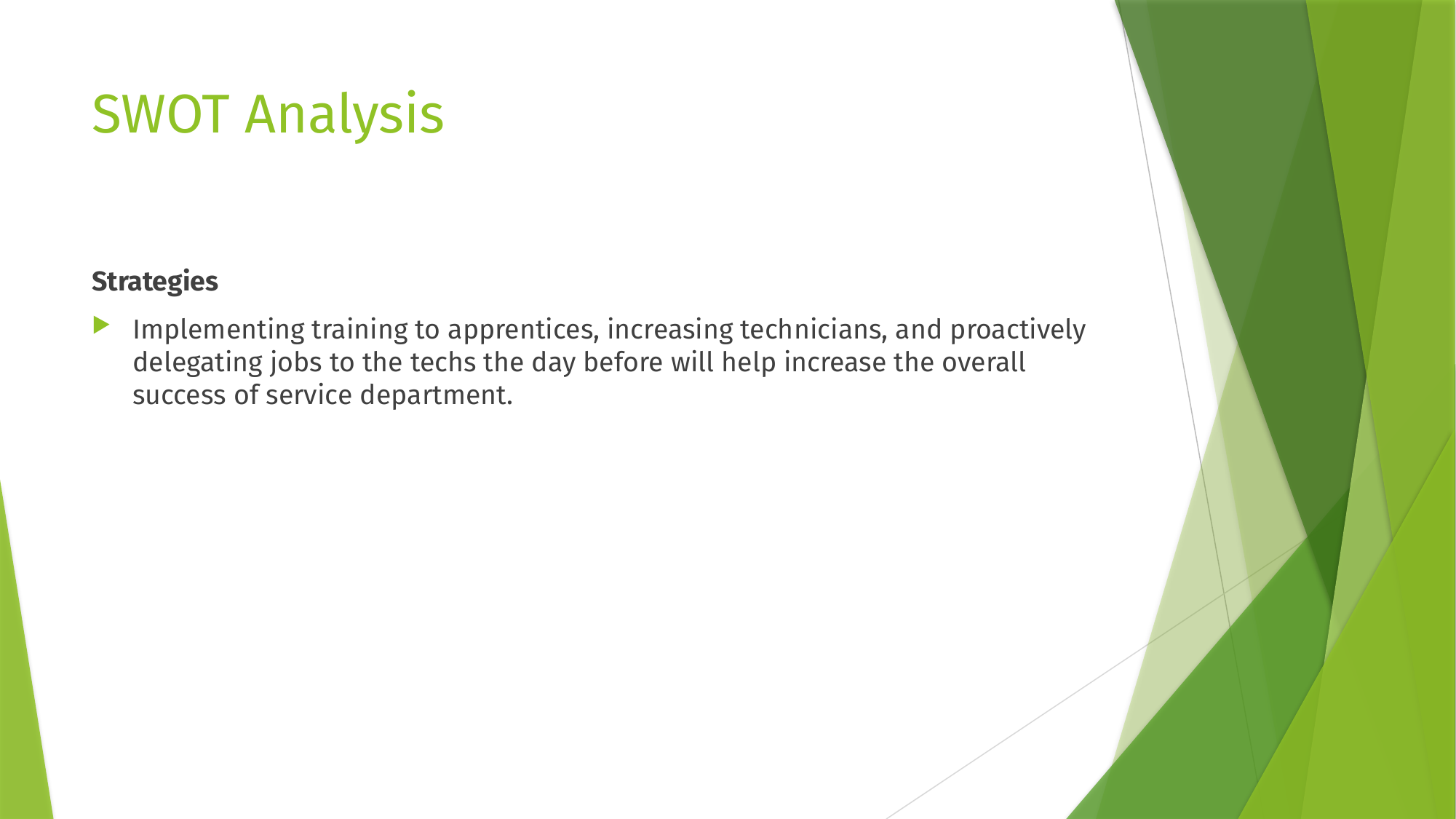

# SWOT Analysis
Strategies
Implementing training to apprentices, increasing technicians, and proactively delegating jobs to the techs the day before will help increase the overall success of service department.